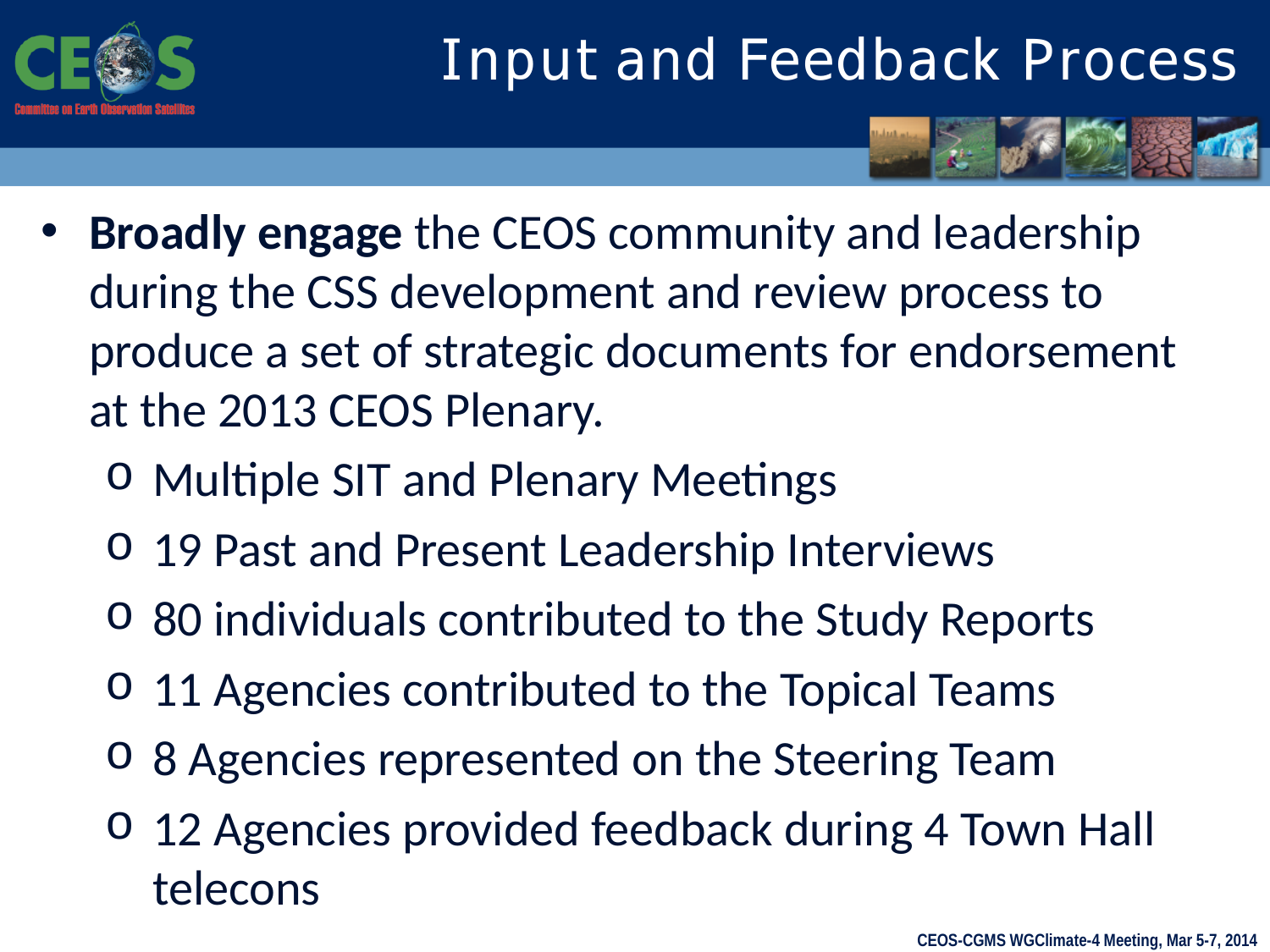

Input and Feedback Process
Broadly engage the CEOS community and leadership during the CSS development and review process to produce a set of strategic documents for endorsement at the 2013 CEOS Plenary.
Multiple SIT and Plenary Meetings
19 Past and Present Leadership Interviews
80 individuals contributed to the Study Reports
11 Agencies contributed to the Topical Teams
8 Agencies represented on the Steering Team
12 Agencies provided feedback during 4 Town Hall telecons
CEOS-CGMS WGClimate-4 Meeting, Mar 5-7, 2014